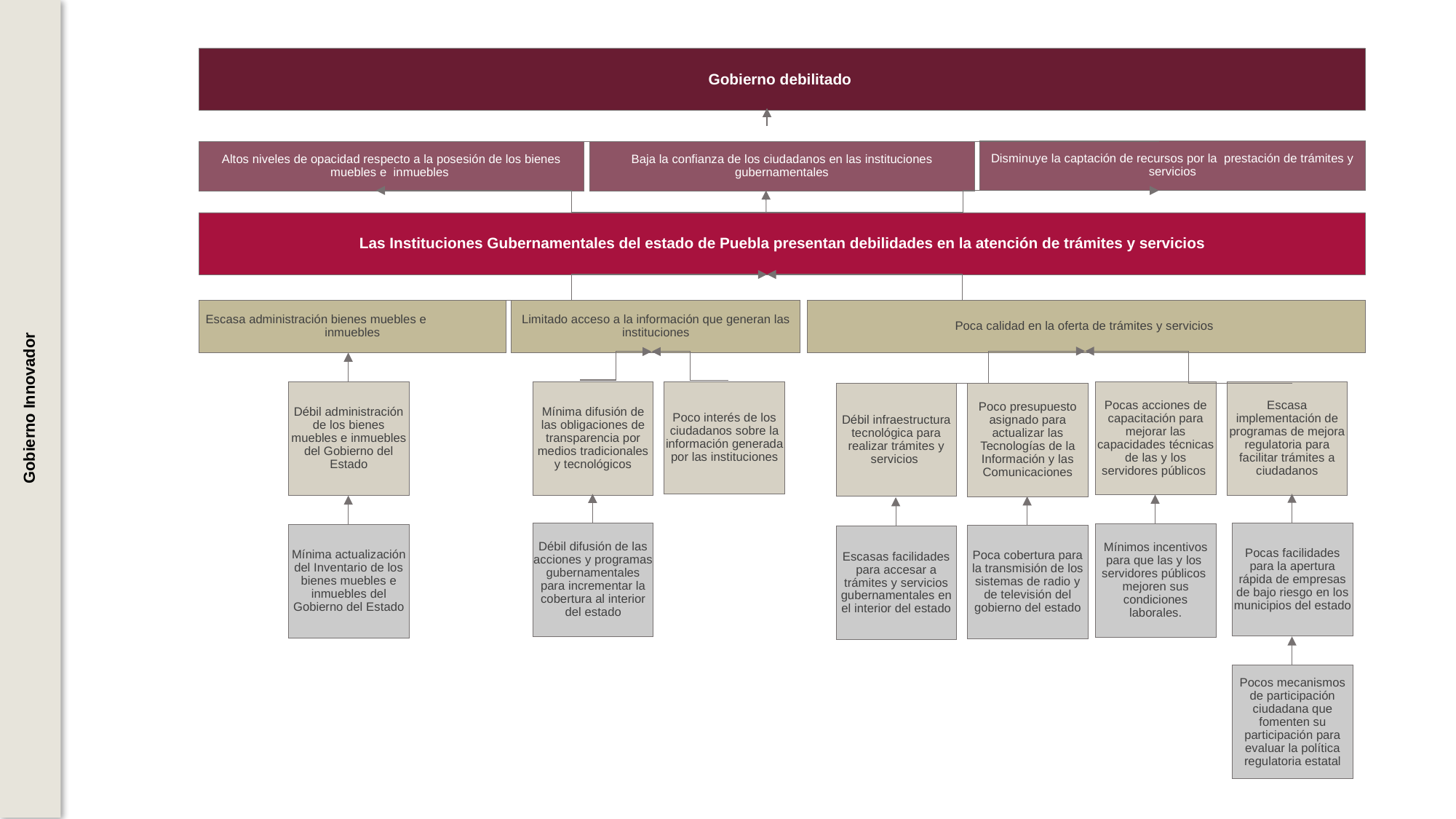

Gobierno debilitado
Disminuye la captación de recursos por la  prestación de trámites y servicios
Baja la confianza de los ciudadanos en las instituciones gubernamentales
Altos niveles de opacidad respecto a la posesión de los bienes muebles e  inmuebles
Las Instituciones Gubernamentales del estado de Puebla presentan debilidades en la atención de trámites y servicios
Escasa administración bienes muebles e                      inmuebles
Limitado acceso a la información que generan las instituciones
Poca calidad en la oferta de trámites y servicios
Gobierno Innovador
Pocas acciones de capacitación para mejorar las capacidades técnicas de las y los servidores públicos
Débil administración de los bienes muebles e inmuebles del Gobierno del Estado
Mínima difusión de las obligaciones de transparencia por medios tradicionales y tecnológicos
Escasa implementación de programas de mejora regulatoria para facilitar trámites a ciudadanos
Poco interés de los ciudadanos sobre la información generada por las instituciones
Débil infraestructura tecnológica para realizar trámites y servicios
Poco presupuesto asignado para actualizar las Tecnologías de la Información y las Comunicaciones
Pocas facilidades para la apertura rápida de empresas de bajo riesgo en los municipios del estado
Débil difusión de las acciones y programas gubernamentales para incrementar la cobertura al interior del estado
Mínimos incentivos para que las y los  servidores públicos  mejoren sus condiciones laborales.
Mínima actualización del Inventario de los bienes muebles e inmuebles del Gobierno del Estado
Poca cobertura para la transmisión de los sistemas de radio y de televisión del gobierno del estado
Escasas facilidades para accesar a trámites y servicios gubernamentales en el interior del estado
Pocos mecanismos de participación ciudadana que fomenten su participación para evaluar la política regulatoria estatal